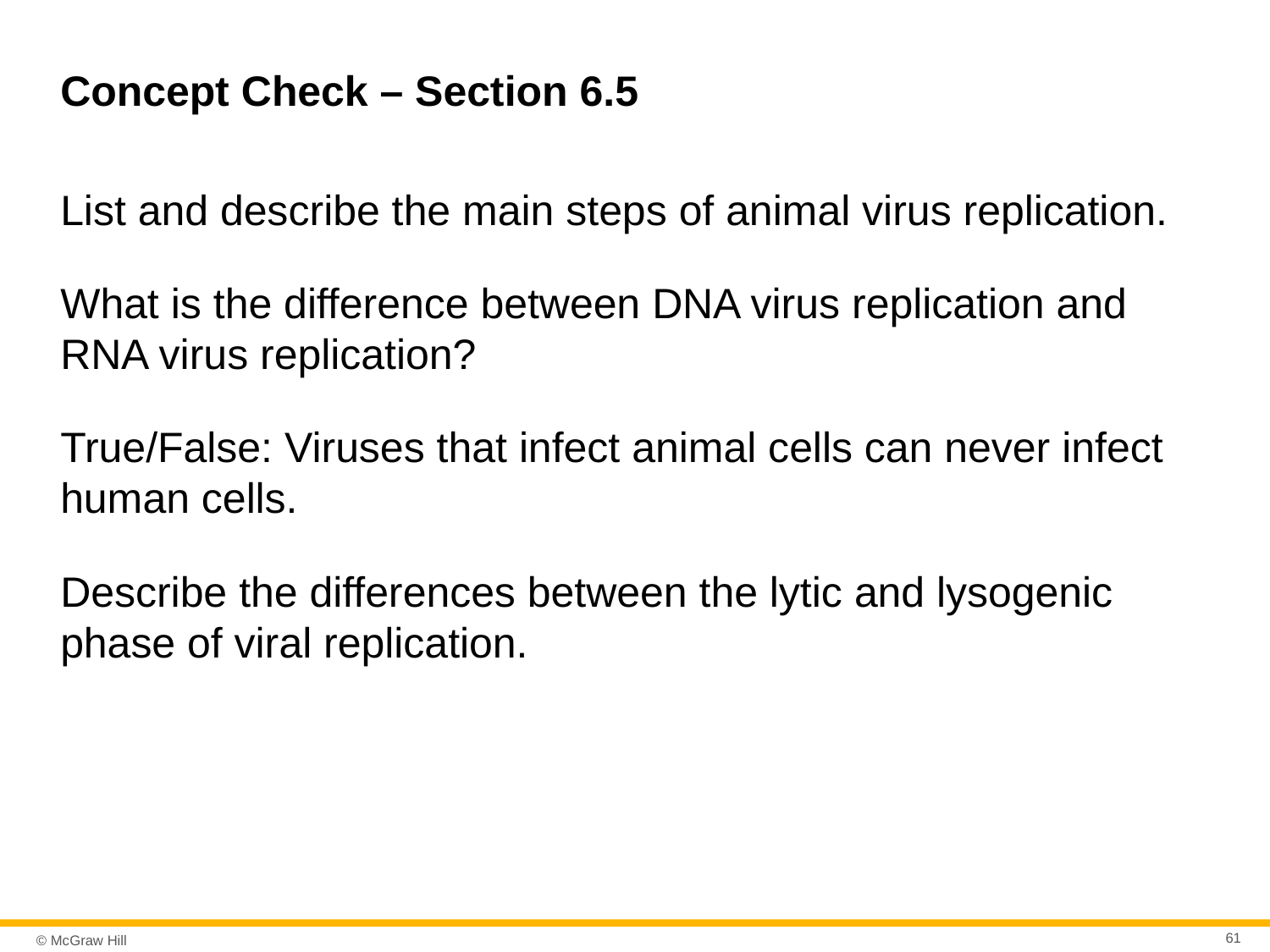

# Concept Check – Section 6.5
List and describe the main steps of animal virus replication.
What is the difference between DNA virus replication and RNA virus replication?
True/False: Viruses that infect animal cells can never infect human cells.
Describe the differences between the lytic and lysogenic phase of viral replication.